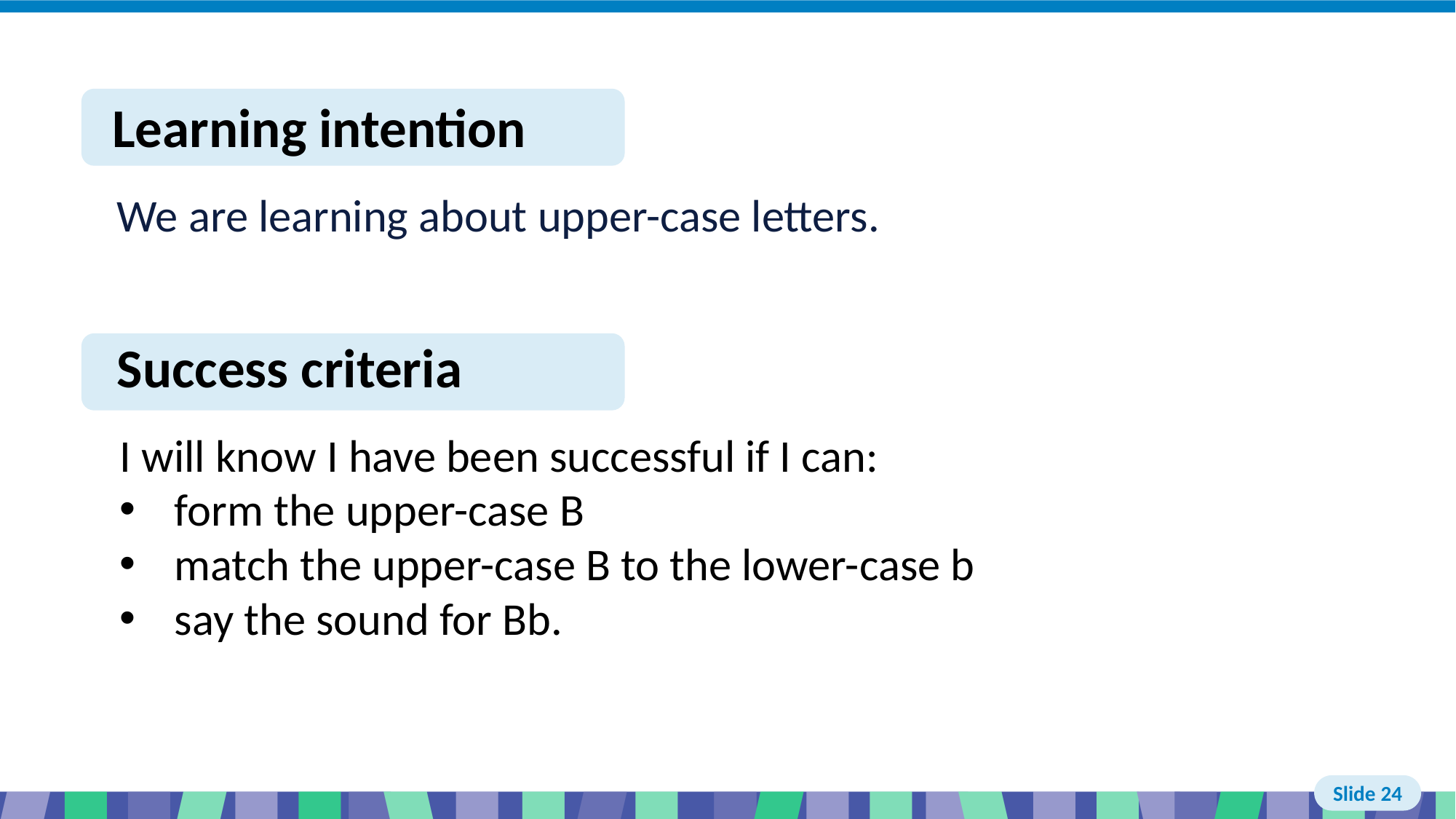

# Slide 24 Learning intention and success criteria
I will know I have been successful if I can:
form the upper-case B
match the upper-case B to the lower-case b
say the sound for Bb.